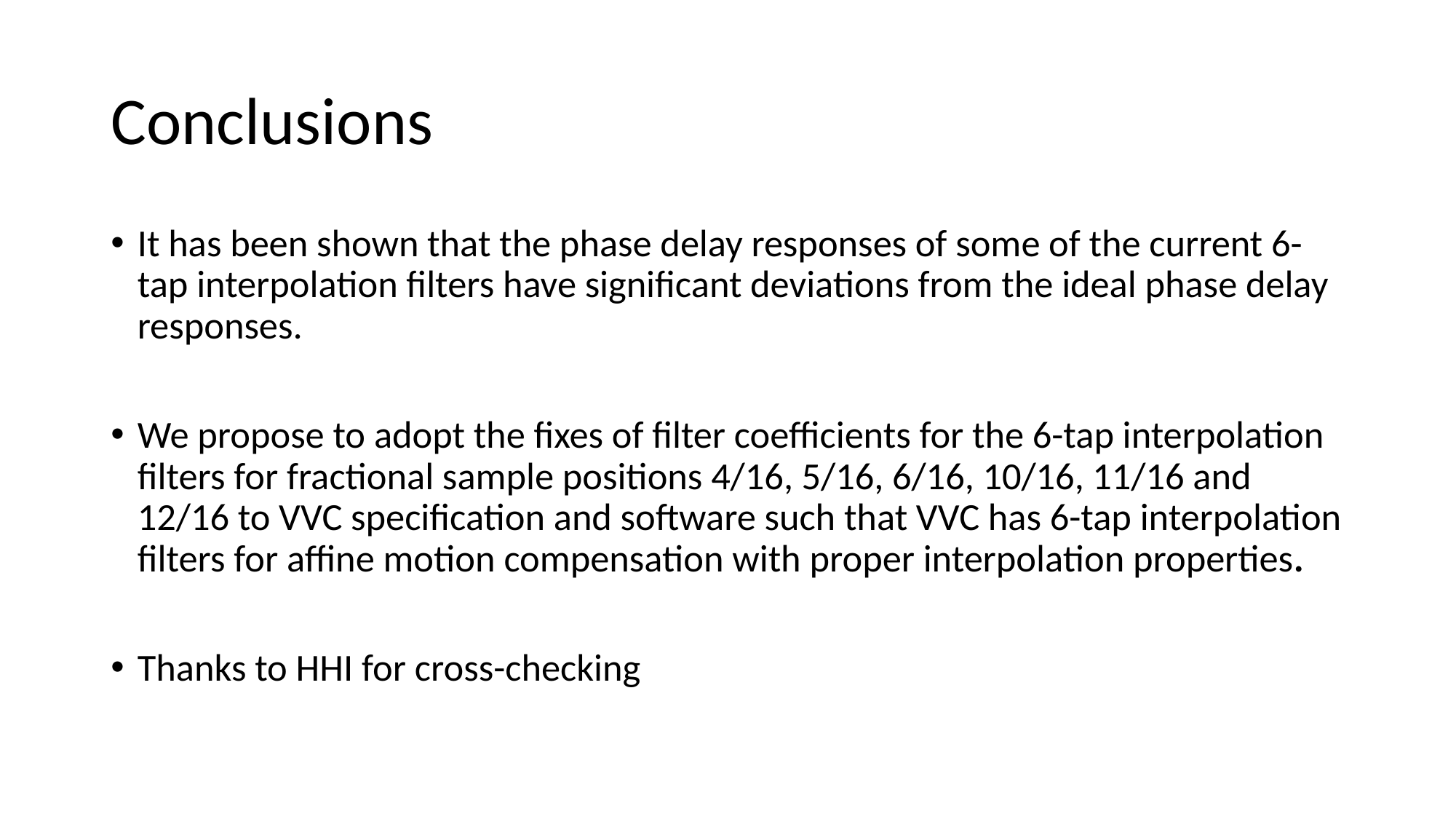

# Conclusions
It has been shown that the phase delay responses of some of the current 6-tap interpolation filters have significant deviations from the ideal phase delay responses.

We propose to adopt the fixes of filter coefficients for the 6-tap interpolation filters for fractional sample positions 4/16, 5/16, 6/16, 10/16, 11/16 and 12/16 to VVC specification and software such that VVC has 6-tap interpolation filters for affine motion compensation with proper interpolation properties.

Thanks to HHI for cross-checking